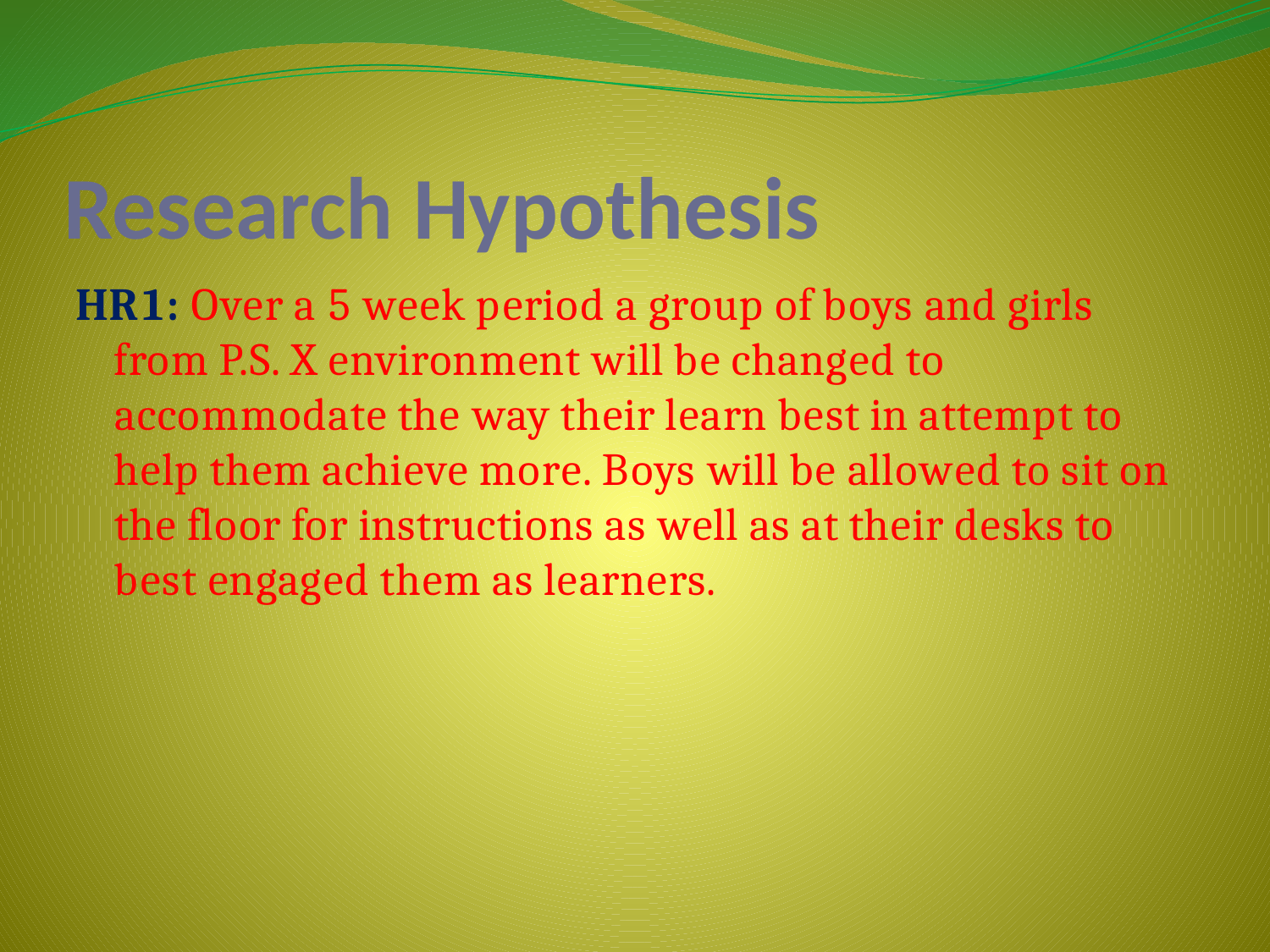

# Research Hypothesis
HR1: Over a 5 week period a group of boys and girls from P.S. X environment will be changed to accommodate the way their learn best in attempt to help them achieve more. Boys will be allowed to sit on the floor for instructions as well as at their desks to best engaged them as learners.